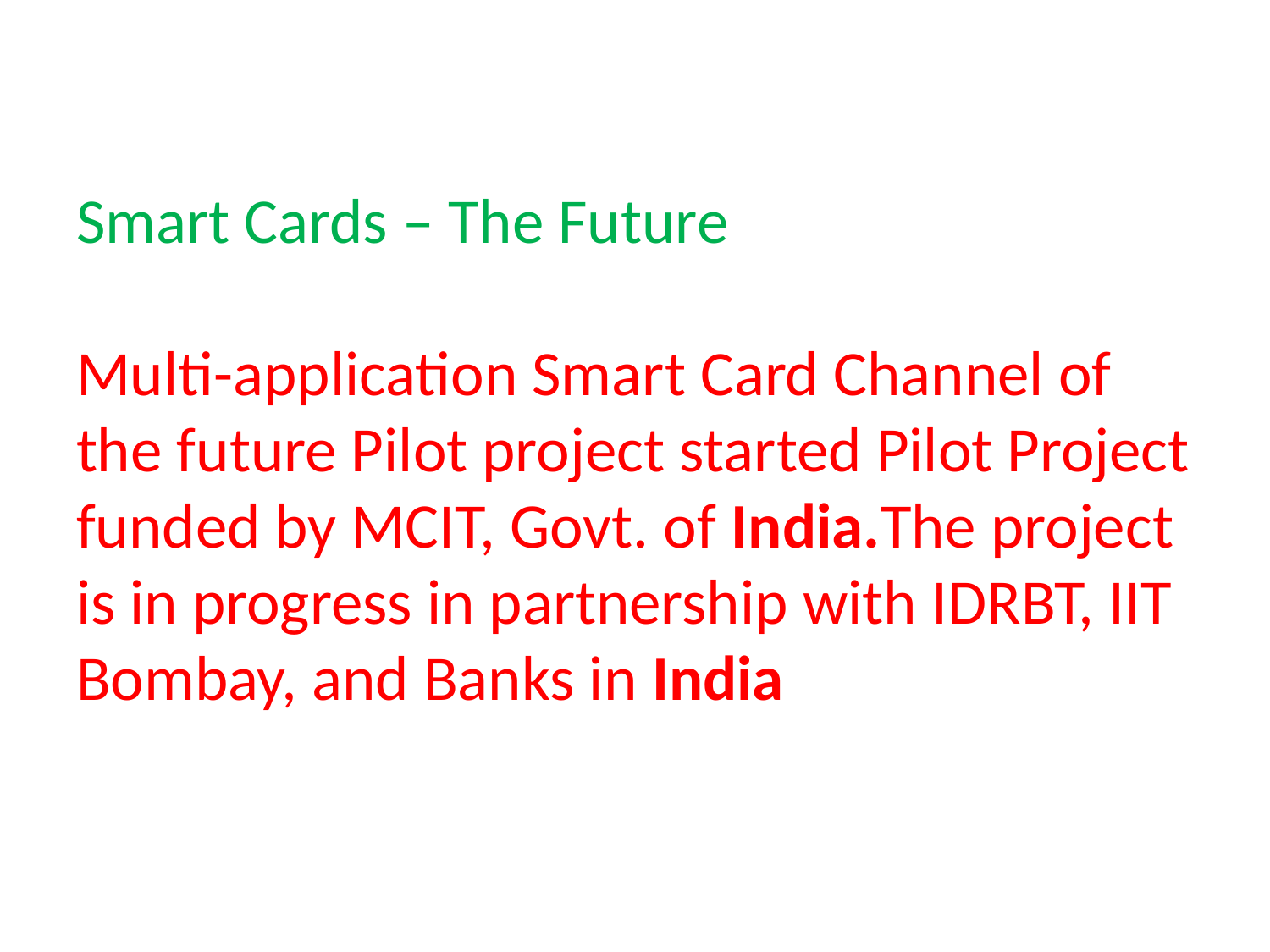

# Smart Cards – The Future  Multi-application Smart Card Channel of the future Pilot project started Pilot Project funded by MCIT, Govt. of India.The project is in progress in partnership with IDRBT, IIT Bombay, and Banks in India